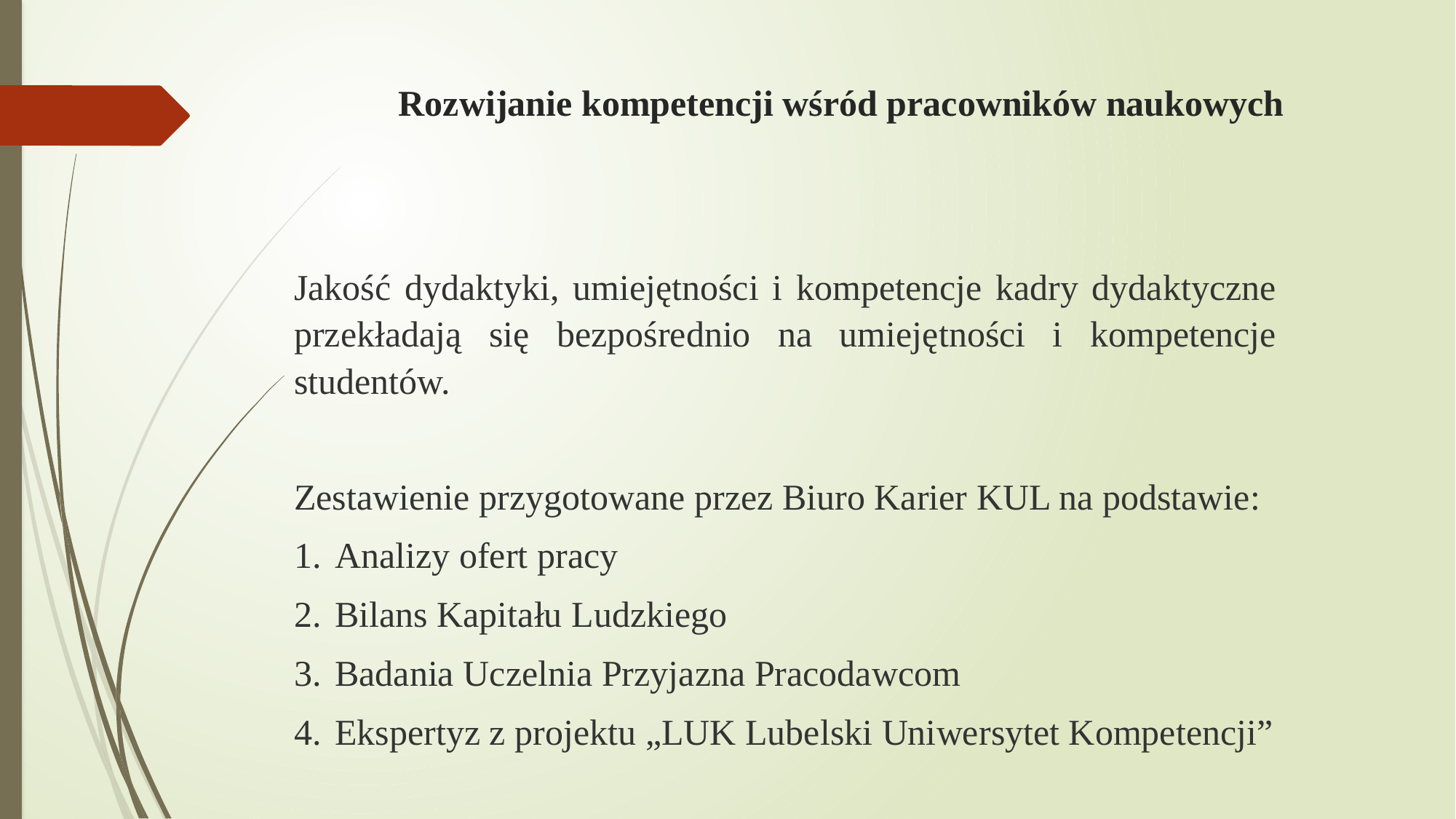

# Rozwijanie kompetencji wśród pracowników naukowych
Jakość dydaktyki, umiejętności i kompetencje kadry dydaktyczne przekładają się bezpośrednio na umiejętności i kompetencje studentów.

Zestawienie przygotowane przez Biuro Karier KUL na podstawie:
Analizy ofert pracy
Bilans Kapitału Ludzkiego
Badania Uczelnia Przyjazna Pracodawcom
Ekspertyz z projektu „LUK Lubelski Uniwersytet Kompetencji”